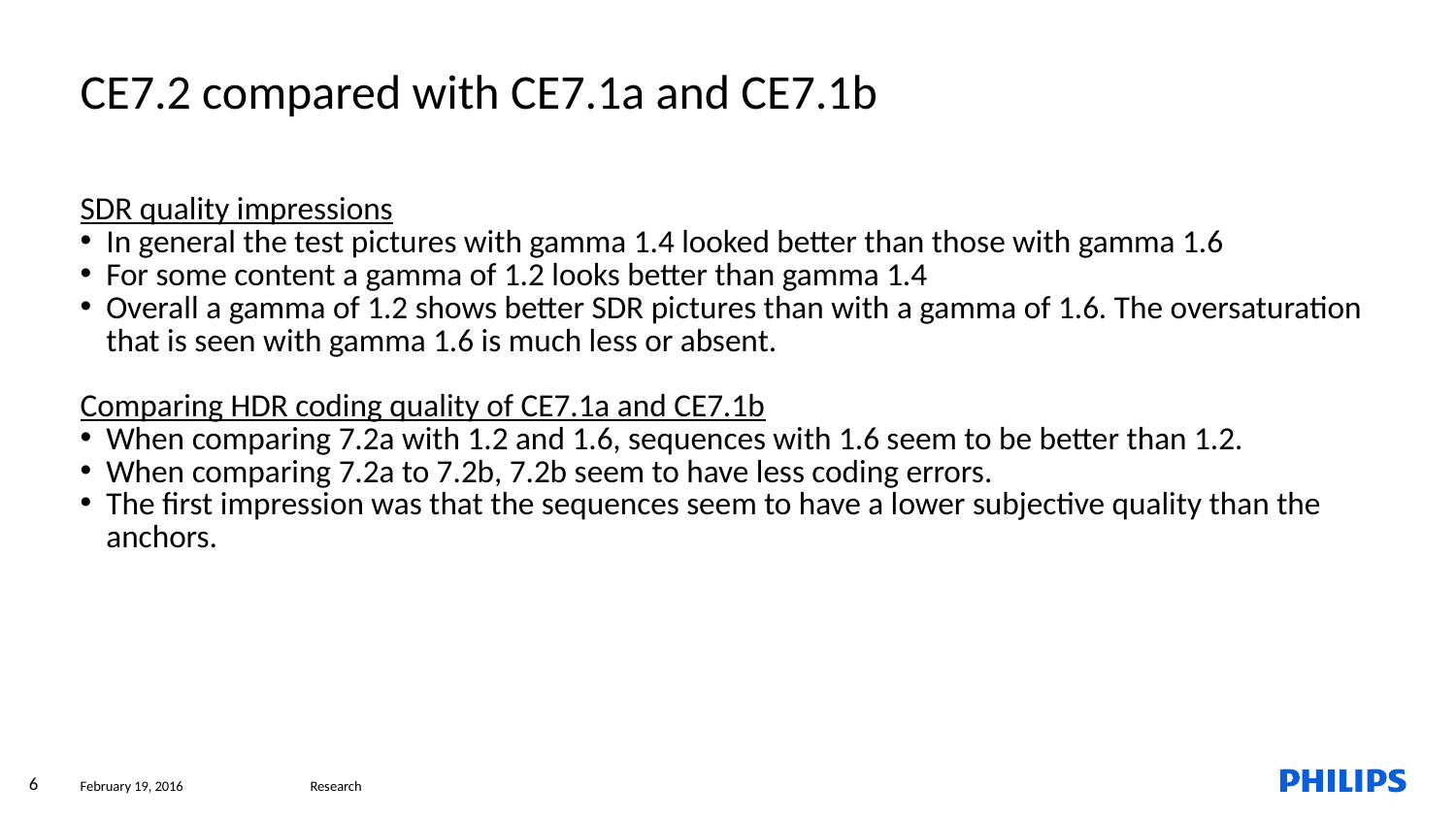

CE7.2 compared with CE7.1a and CE7.1b
SDR quality impressions
In general the test pictures with gamma 1.4 looked better than those with gamma 1.6
For some content a gamma of 1.2 looks better than gamma 1.4
Overall a gamma of 1.2 shows better SDR pictures than with a gamma of 1.6. The oversaturation that is seen with gamma 1.6 is much less or absent.

Comparing HDR coding quality of CE7.1a and CE7.1b
When comparing 7.2a with 1.2 and 1.6, sequences with 1.6 seem to be better than 1.2.
When comparing 7.2a to 7.2b, 7.2b seem to have less coding errors.
The first impression was that the sequences seem to have a lower subjective quality than the anchors.

6
February 19, 2016
Research